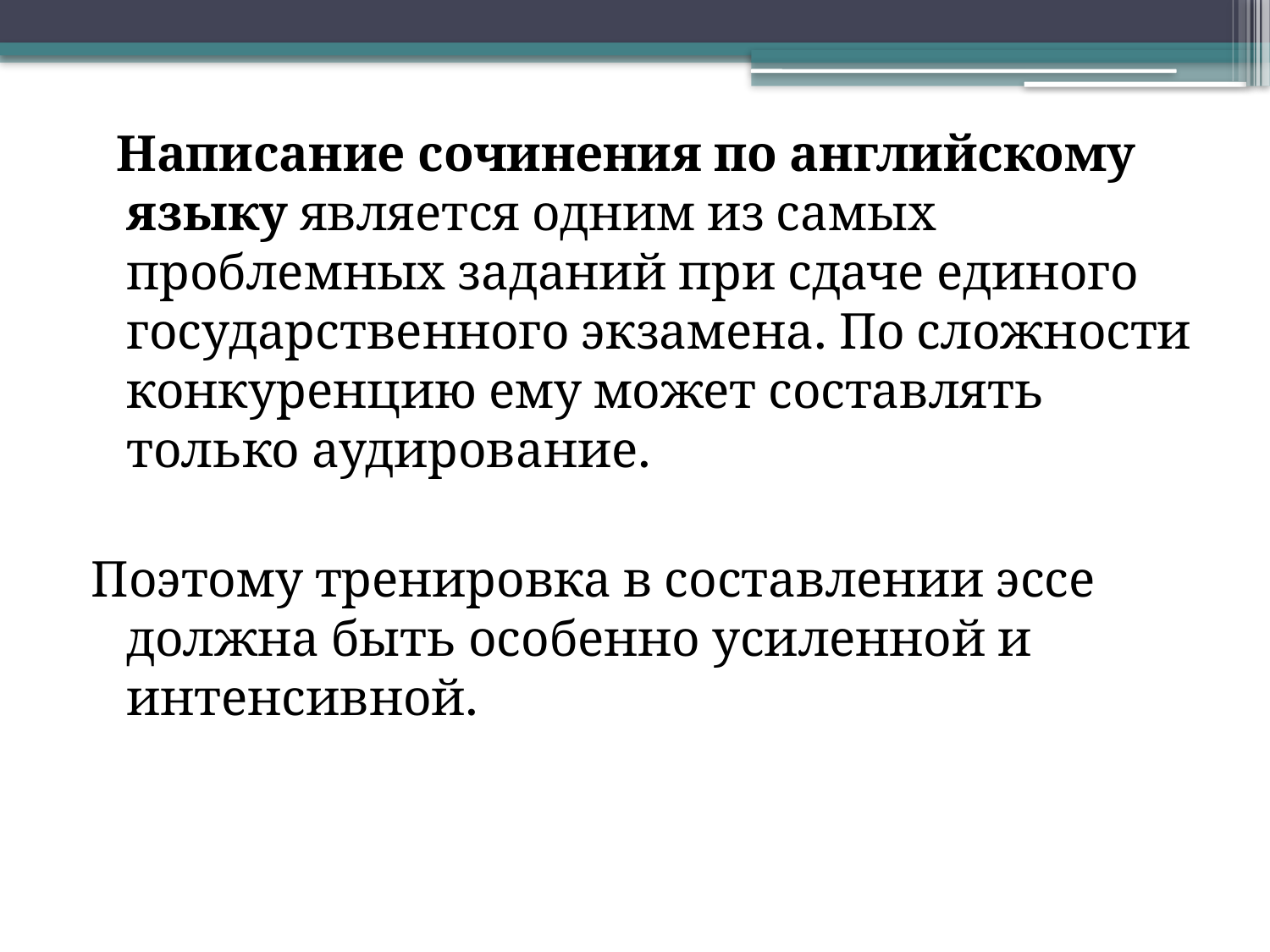

Написание сочинения по английскому языку является одним из самых проблемных заданий при сдаче единого государственного экзамена. По сложности конкуренцию ему может составлять только аудирование.

Поэтому тренировка в составлении эссе должна быть особенно усиленной и интенсивной.